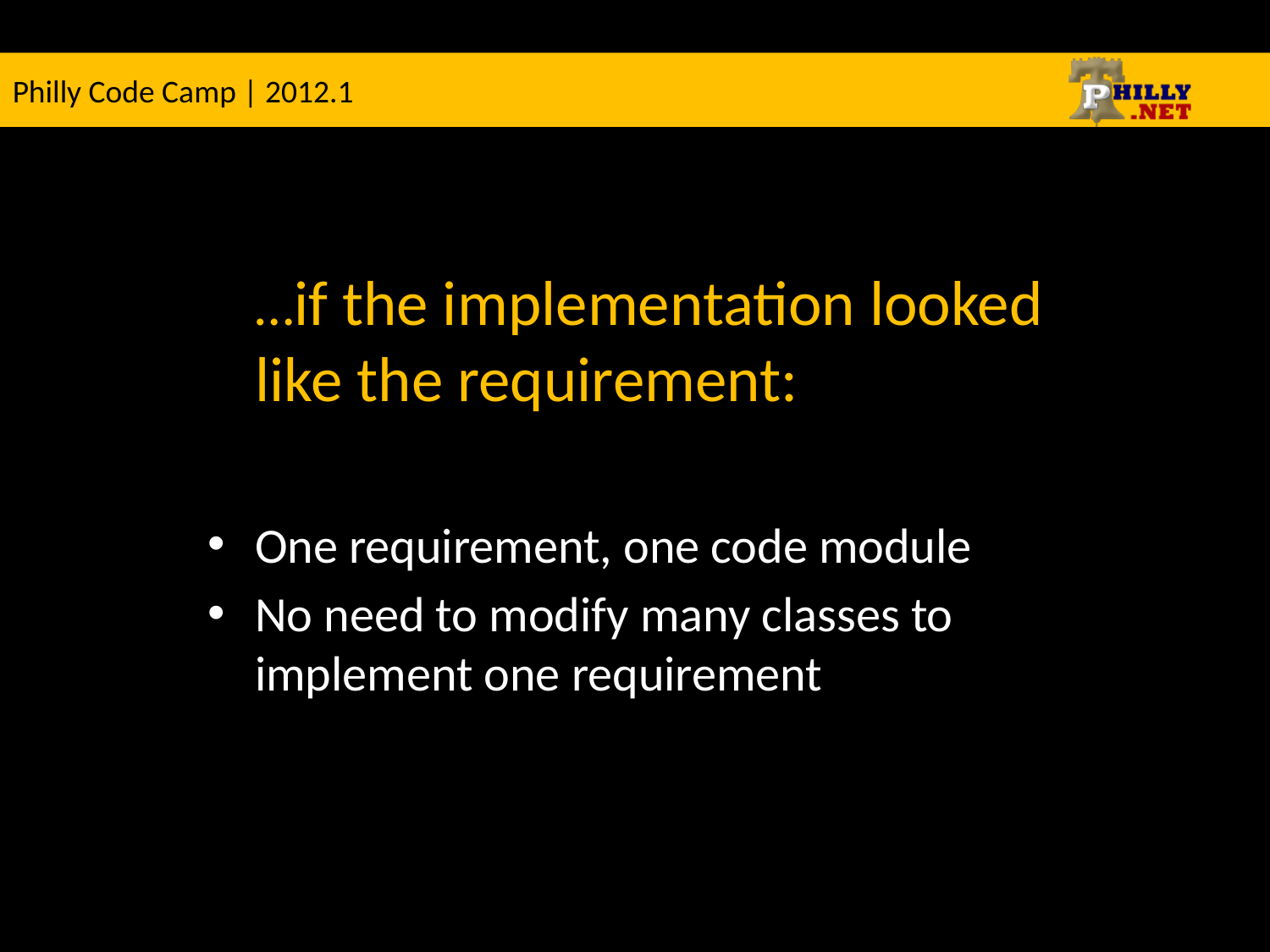

…if the implementation looked like the requirement:

One requirement, one code module
No need to modify many classes to implement one requirement